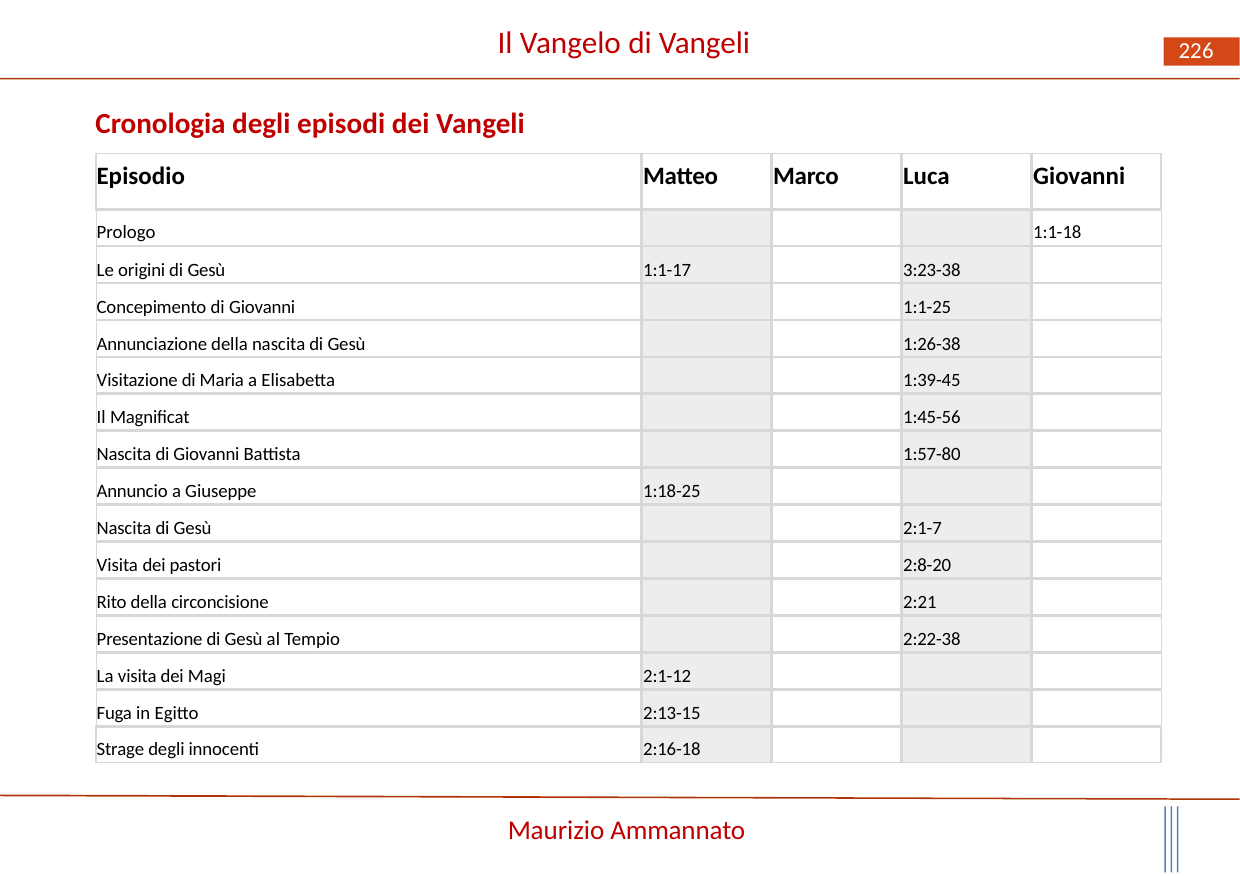

Il Vangelo di Vangeli
226

Cronologia degli episodi dei Vangeli
| Episodio | Matteo | Marco | Luca | Giovanni |
| --- | --- | --- | --- | --- |
| Prologo |  |  |  | 1:1-18 |
| Le origini di Gesù | 1:1-17 |  | 3:23-38 |  |
| Concepimento di Giovanni |  |  | 1:1-25 |  |
| Annunciazione della nascita di Gesù |  |  | 1:26-38 |  |
| Visitazione di Maria a Elisabetta |  |  | 1:39-45 |  |
| Il Magnificat |  |  | 1:45-56 |  |
| Nascita di Giovanni Battista |  |  | 1:57-80 |  |
| Annuncio a Giuseppe | 1:18-25 |  |  |  |
| Nascita di Gesù |  |  | 2:1-7 |  |
| Visita dei pastori |  |  | 2:8-20 |  |
| Rito della circoncisione |  |  | 2:21 |  |
| Presentazione di Gesù al Tempio |  |  | 2:22-38 |  |
| La visita dei Magi | 2:1-12 |  |  |  |
| Fuga in Egitto | 2:13-15 |  |  |  |
| Strage degli innocenti | 2:16-18 |  |  |  |

Maurizio Ammannato